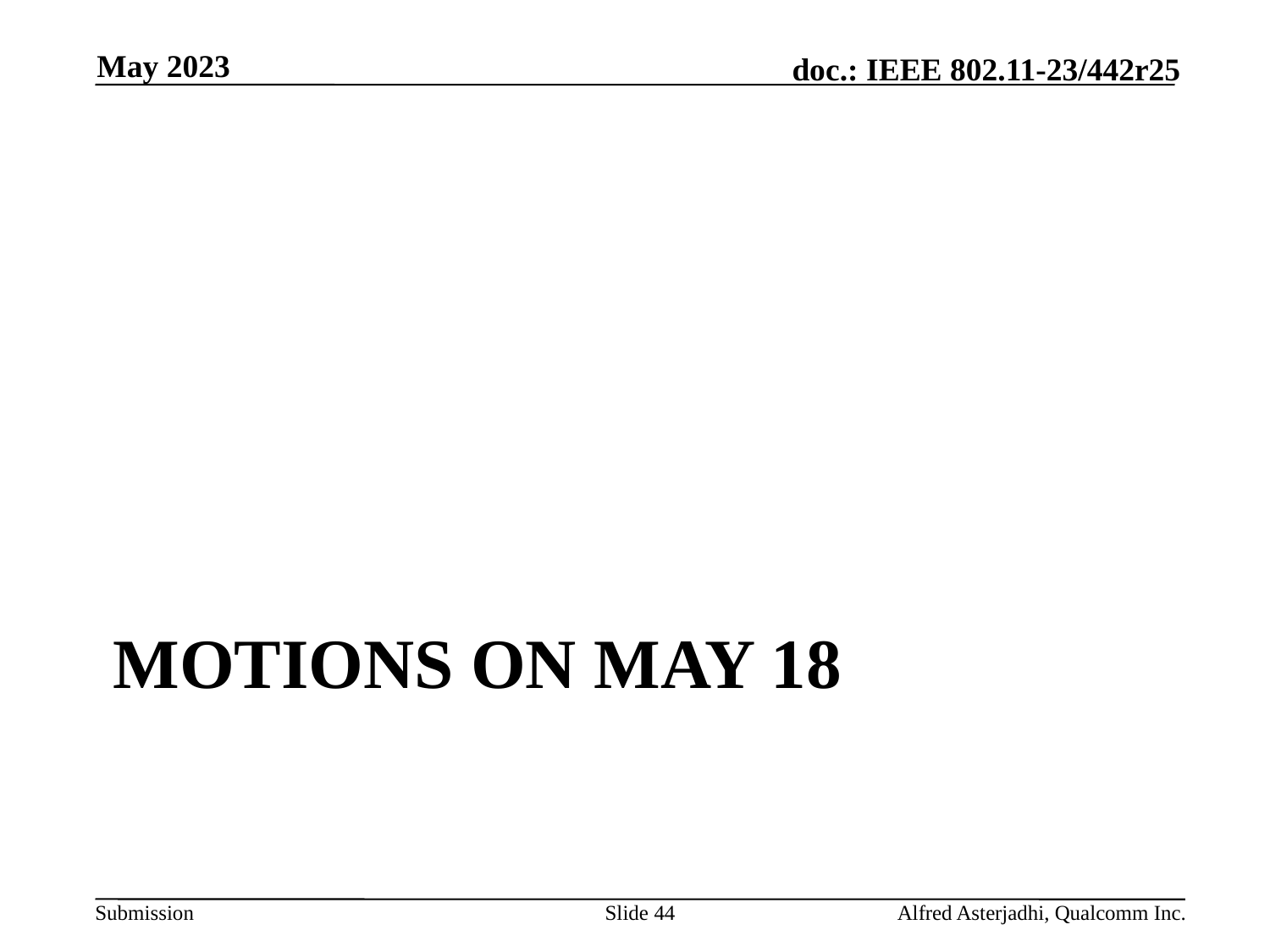

May 2023

# Motions on May 18
Slide 44
Alfred Asterjadhi, Qualcomm Inc.